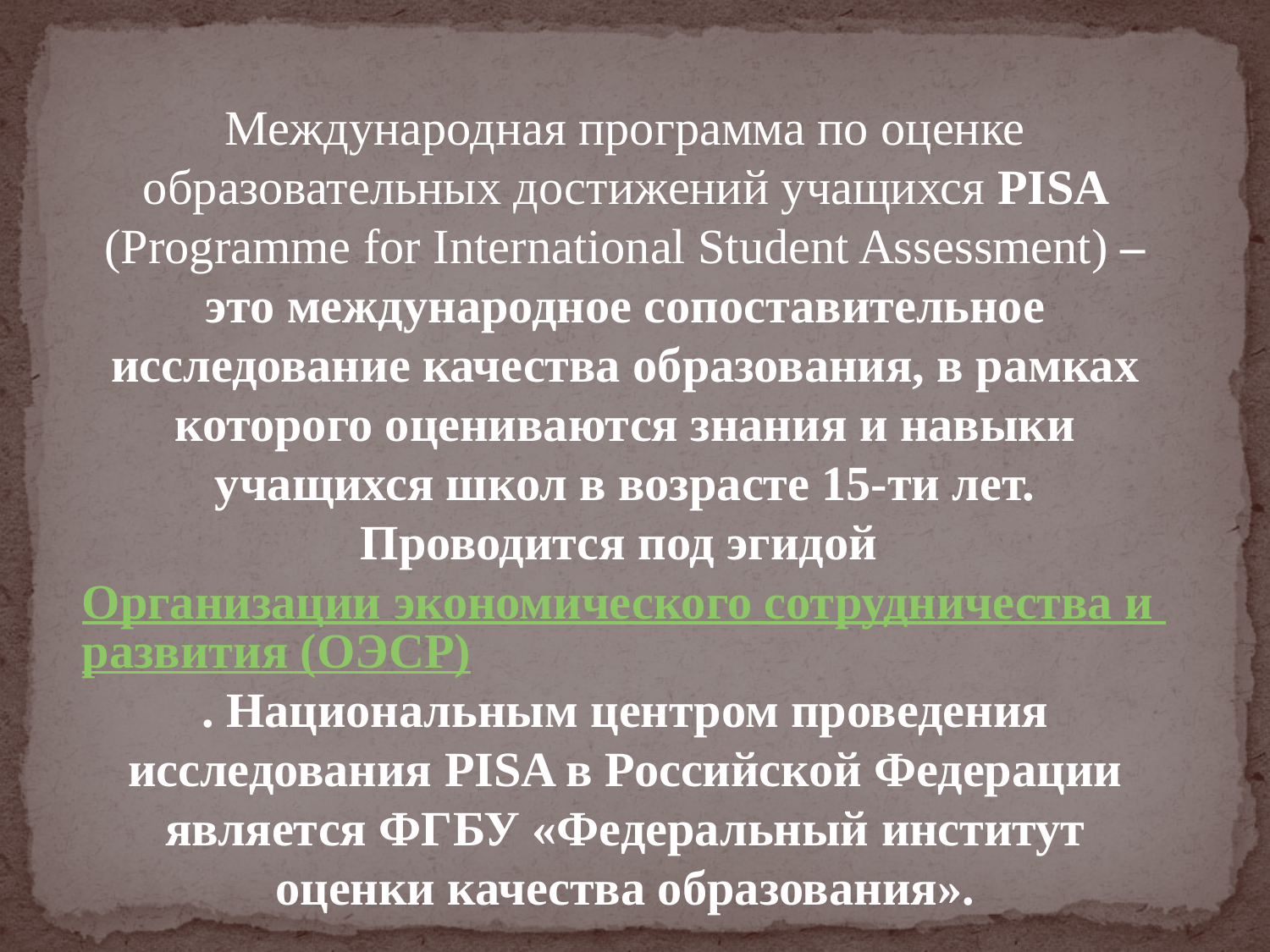

Международная программа по оценке образовательных достижений учащихся PISA (Programme for International Student Assessment) – это международное сопоставительное исследование качества образования, в рамках которого оцениваются знания и навыки учащихся школ в возрасте 15-ти лет. Проводится под эгидой Организации экономического сотрудничества и развития (ОЭСР). Национальным центром проведения исследования PISA в Российской Федерации является ФГБУ «Федеральный институт оценки качества образования».